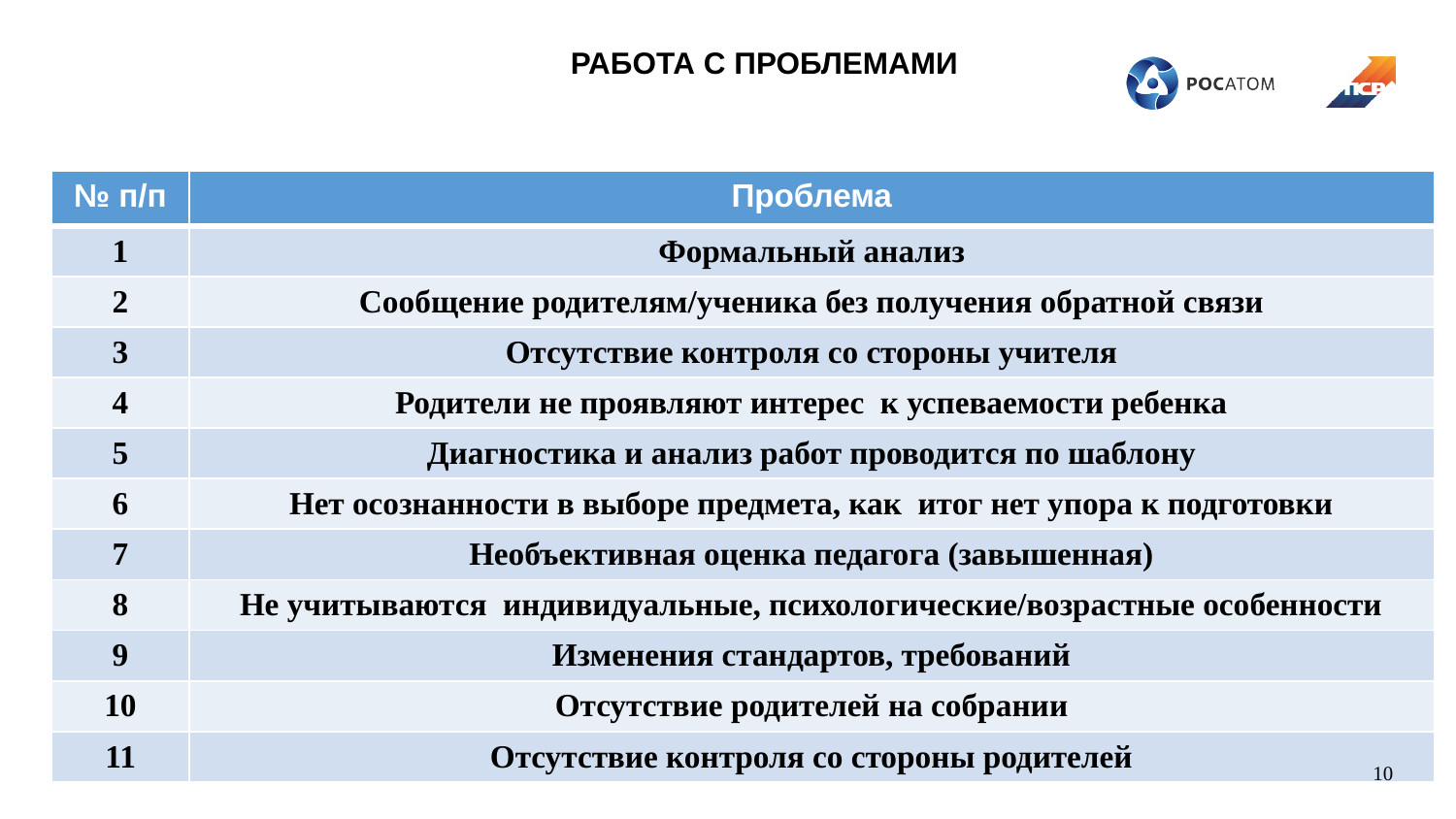

# РАБОТА С ПРОБЛЕМАМИ
| № п/п | Проблема |
| --- | --- |
| 1 | Формальный анализ |
| 2 | Сообщение родителям/ученика без получения обратной связи |
| 3 | Отсутствие контроля со стороны учителя |
| 4 | Родители не проявляют интерес к успеваемости ребенка |
| 5 | Диагностика и анализ работ проводится по шаблону |
| 6 | Нет осознанности в выборе предмета, как итог нет упора к подготовки |
| 7 | Необъективная оценка педагога (завышенная) |
| 8 | Не учитываются индивидуальные, психологические/возрастные особенности |
| 9 | Изменения стандартов, требований |
| 10 | Отсутствие родителей на собрании |
| 11 | Отсутствие контроля со стороны родителей |
10